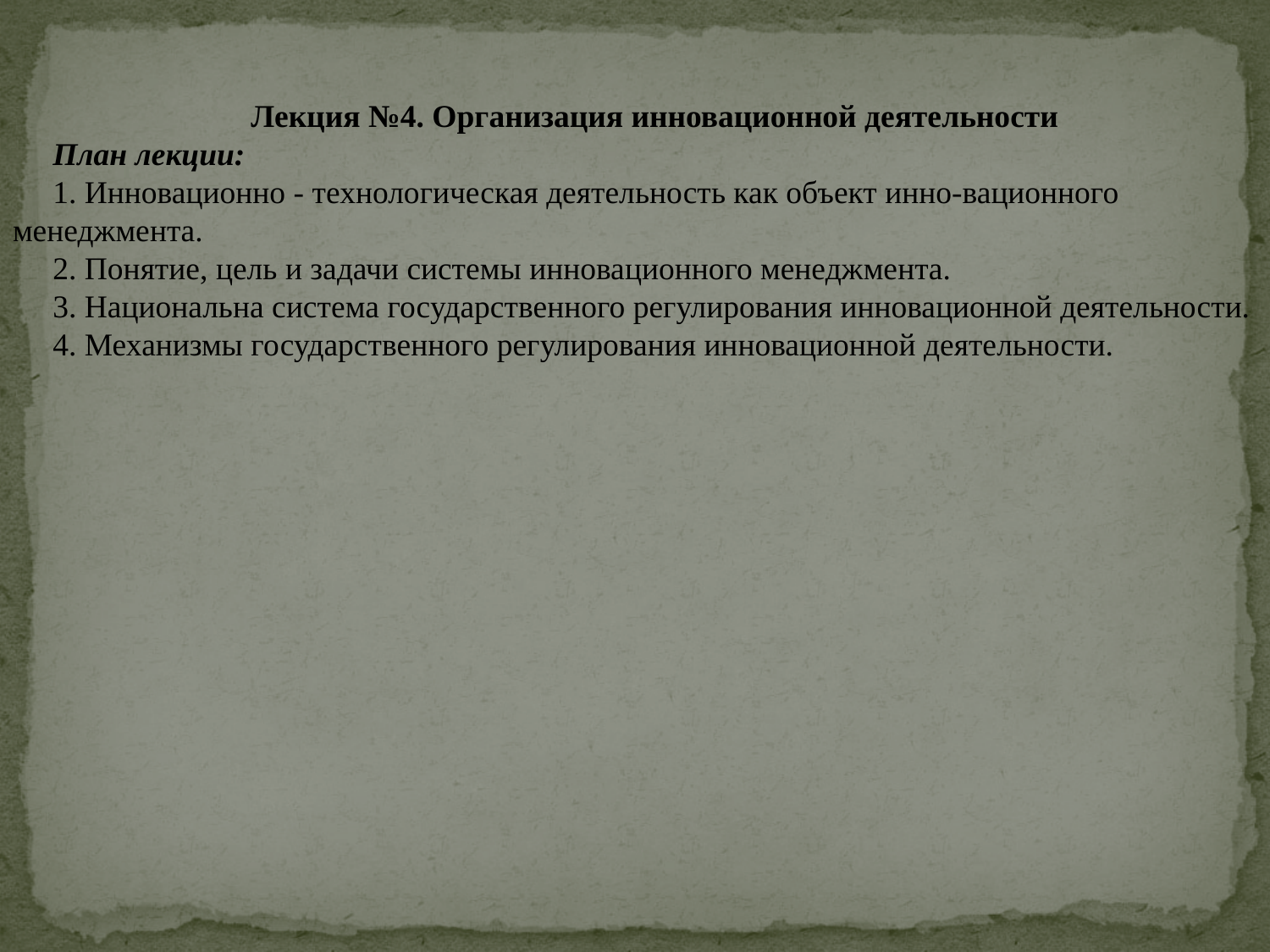

Лекция №4. Организация инновационной деятельности
План лекции:
1. Инновационно - технологическая деятельность как объект инно-вационного менеджмента.
2. Понятие, цель и задачи системы инновационного менеджмента.
3. Национальна система государственного регулирования инновационной деятельности.
4. Механизмы государственного регулирования инновационной деятельности.